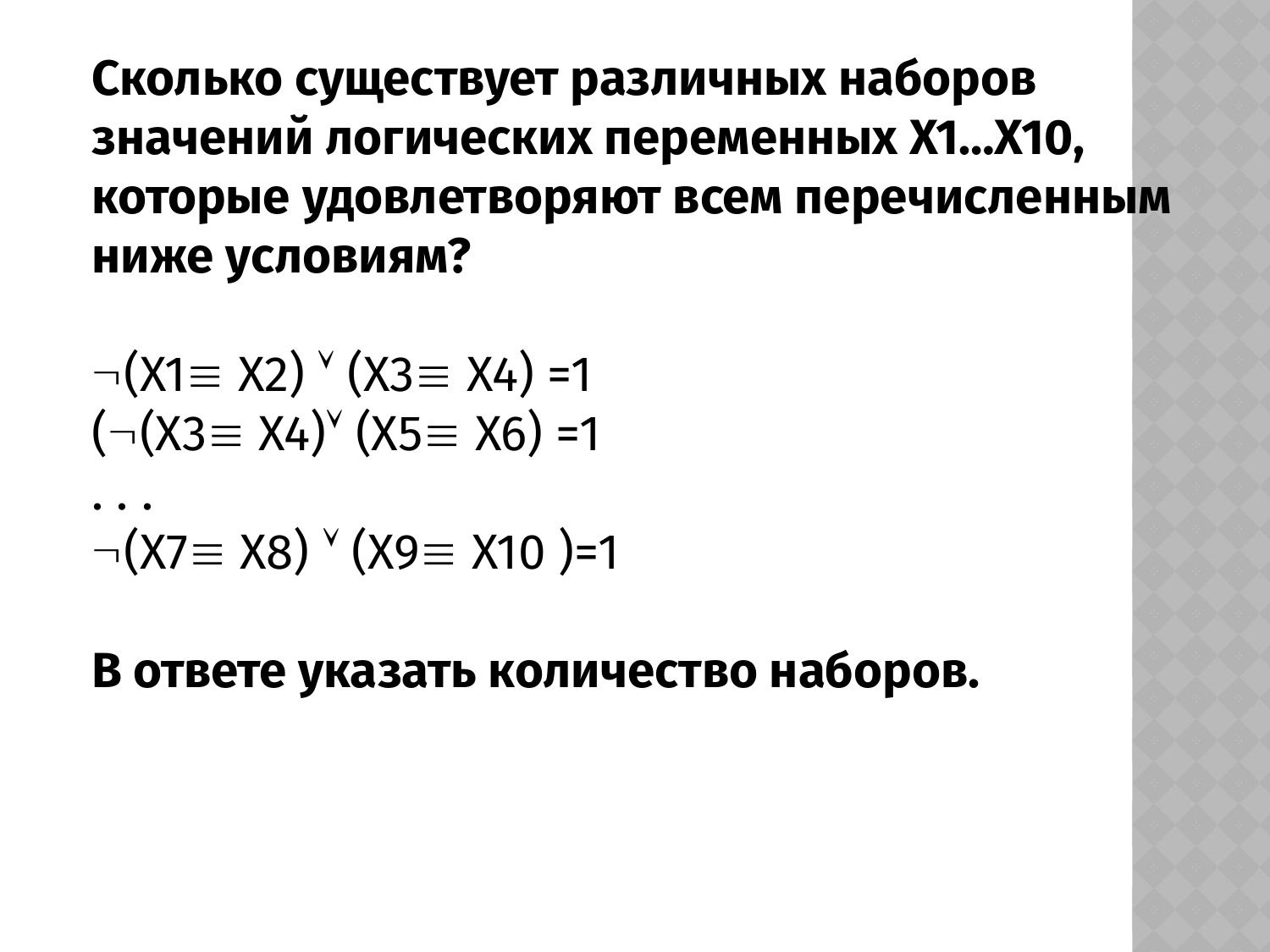

Сколько существует различных наборов значений логических переменных Х1…Х10, которые удовлетворяют всем перечисленным ниже условиям?

¬(Х1≡ Х2) ∨ (Х3≡ Х4) =1
(¬(Х3≡ Х4)∨ (Х5≡ Х6) =1
. . .
¬(Х7≡ Х8) ∨ (Х9≡ Х10 )=1

В ответе указать количество наборов.